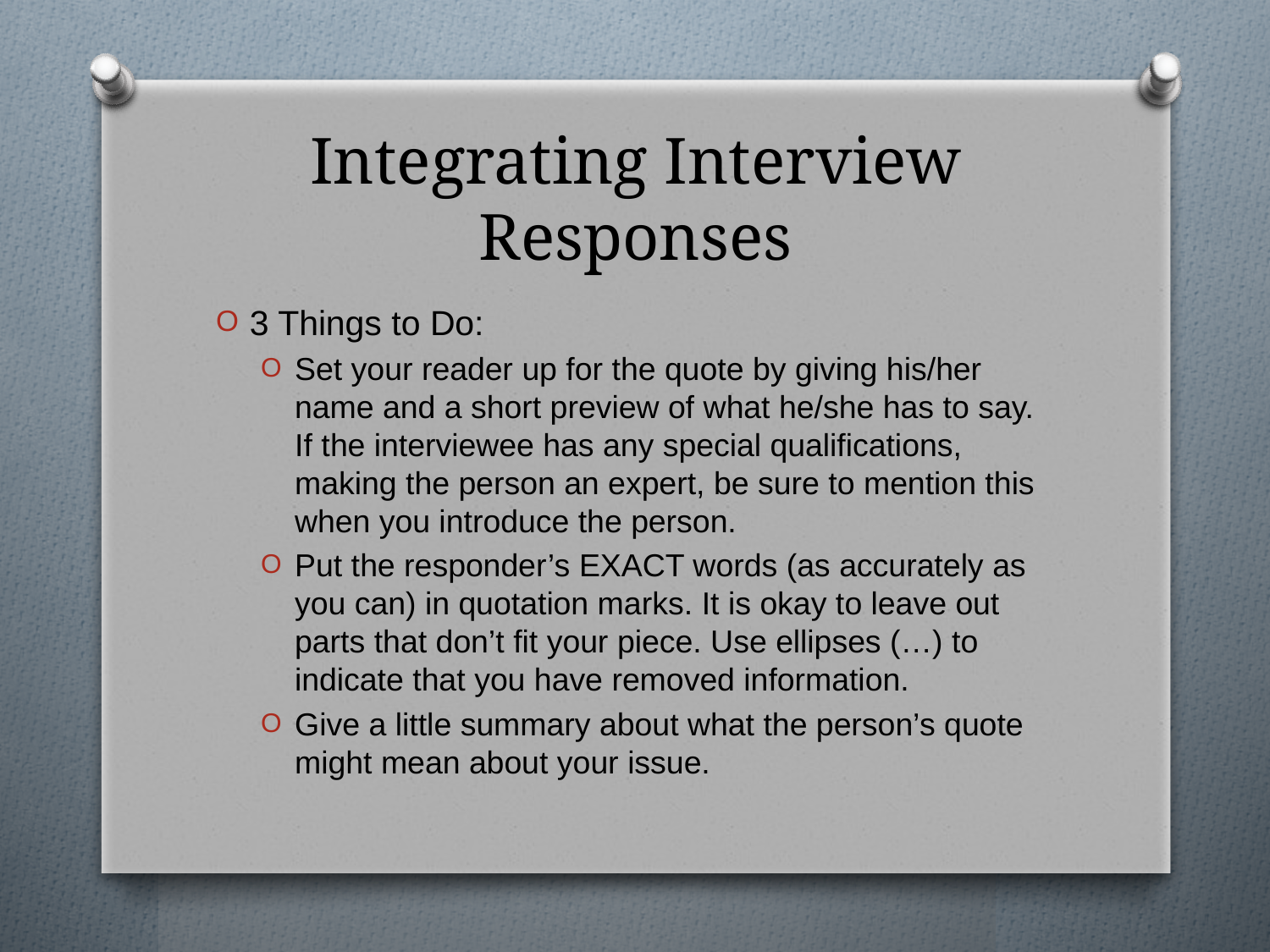

# Integrating Interview Responses
3 Things to Do:
Set your reader up for the quote by giving his/her name and a short preview of what he/she has to say.  If the interviewee has any special qualifications, making the person an expert, be sure to mention this when you introduce the person.
Put the responder’s EXACT words (as accurately as you can) in quotation marks. It is okay to leave out parts that don’t fit your piece. Use ellipses (…) to indicate that you have removed information.
Give a little summary about what the person’s quote might mean about your issue.